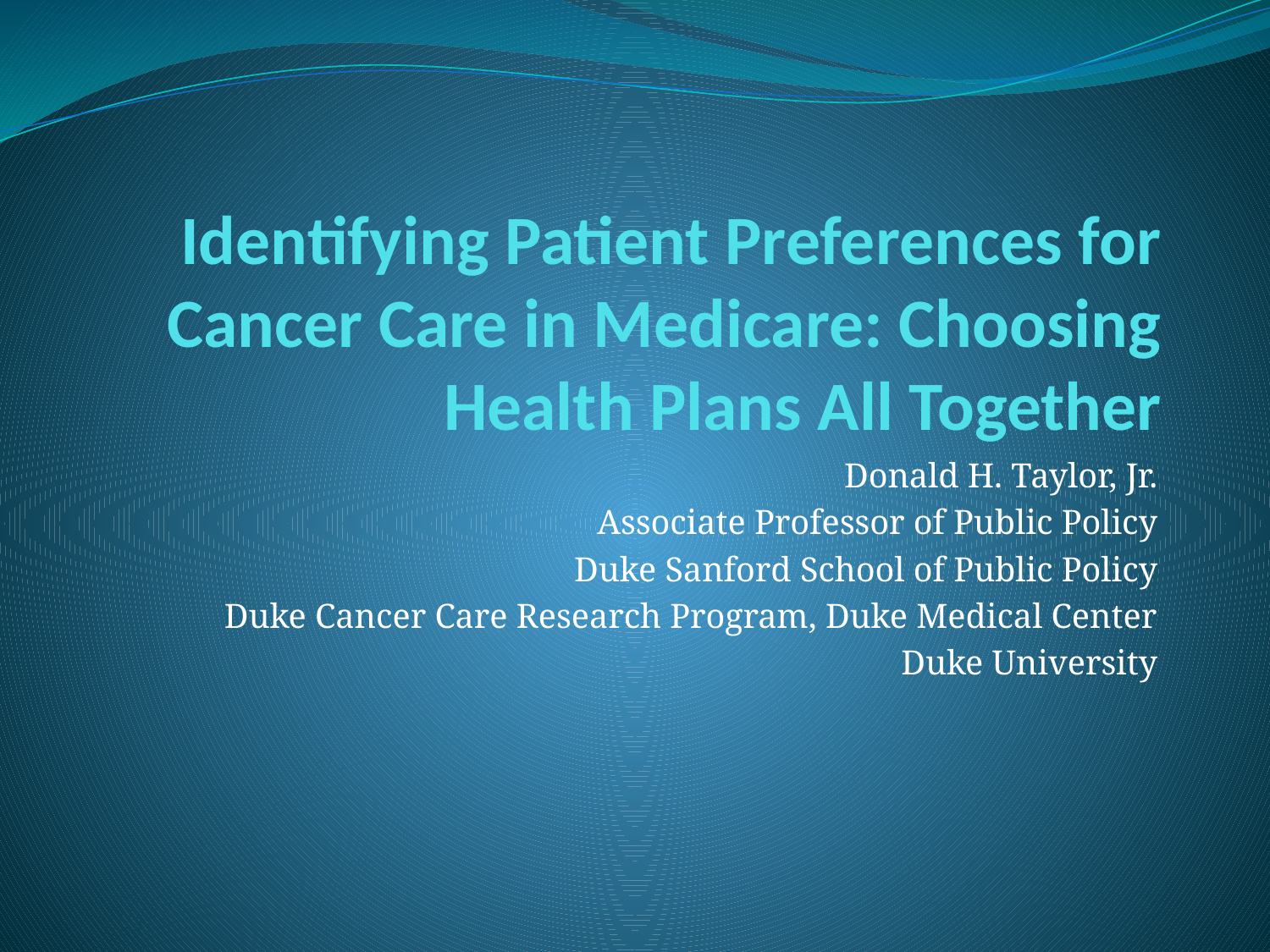

# Identifying Patient Preferences for Cancer Care in Medicare: Choosing Health Plans All Together
Donald H. Taylor, Jr.
Associate Professor of Public Policy
Duke Sanford School of Public Policy
Duke Cancer Care Research Program, Duke Medical Center
Duke University